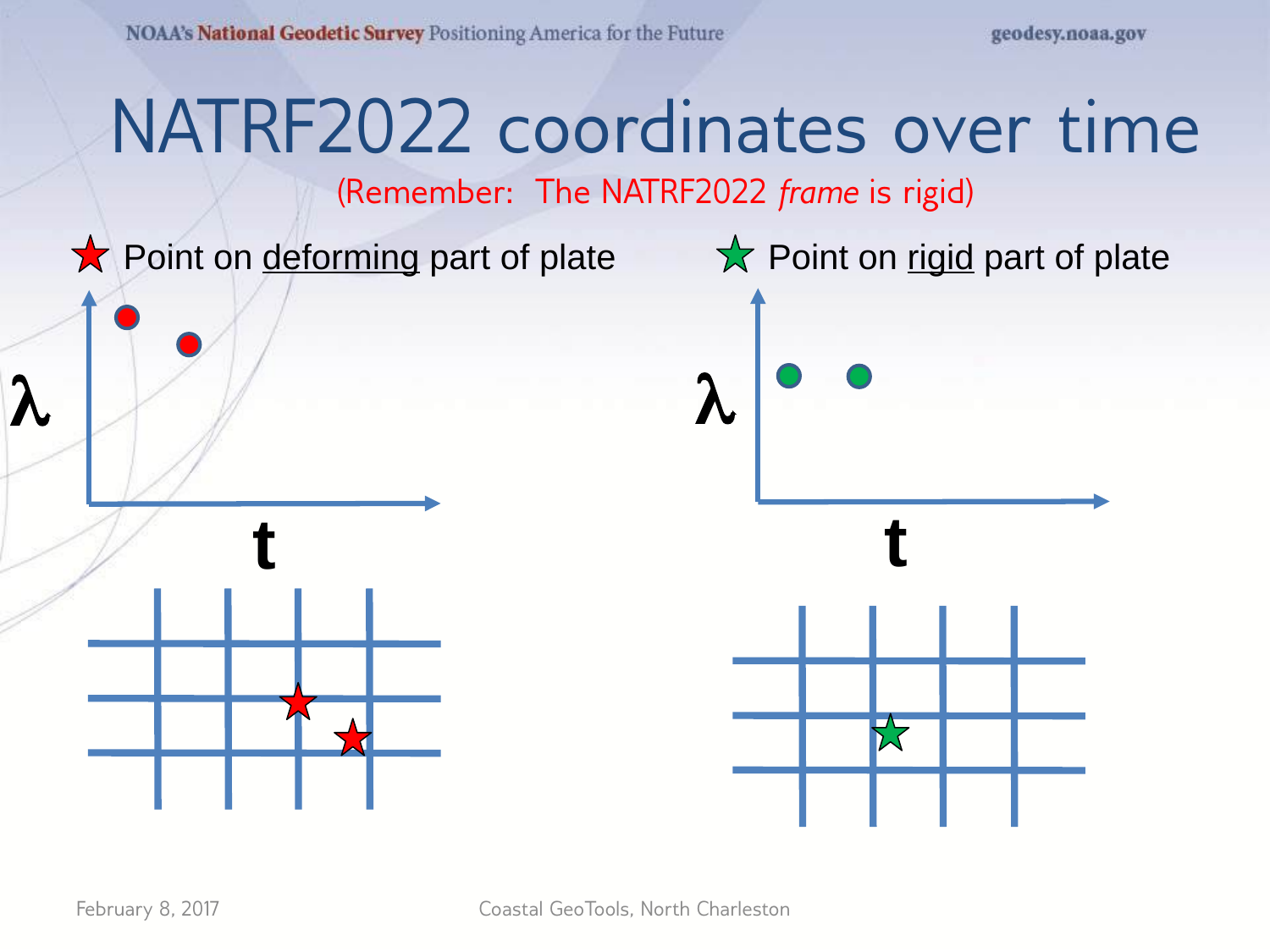

NATRF2022 coordinates over time
(Remember:  The NATRF2022 frame is rigid)
Point on deforming part of plate
Point on rigid part of plate

λ
λ

t
t

February 8, 2017
Coastal GeoTools, North Charleston